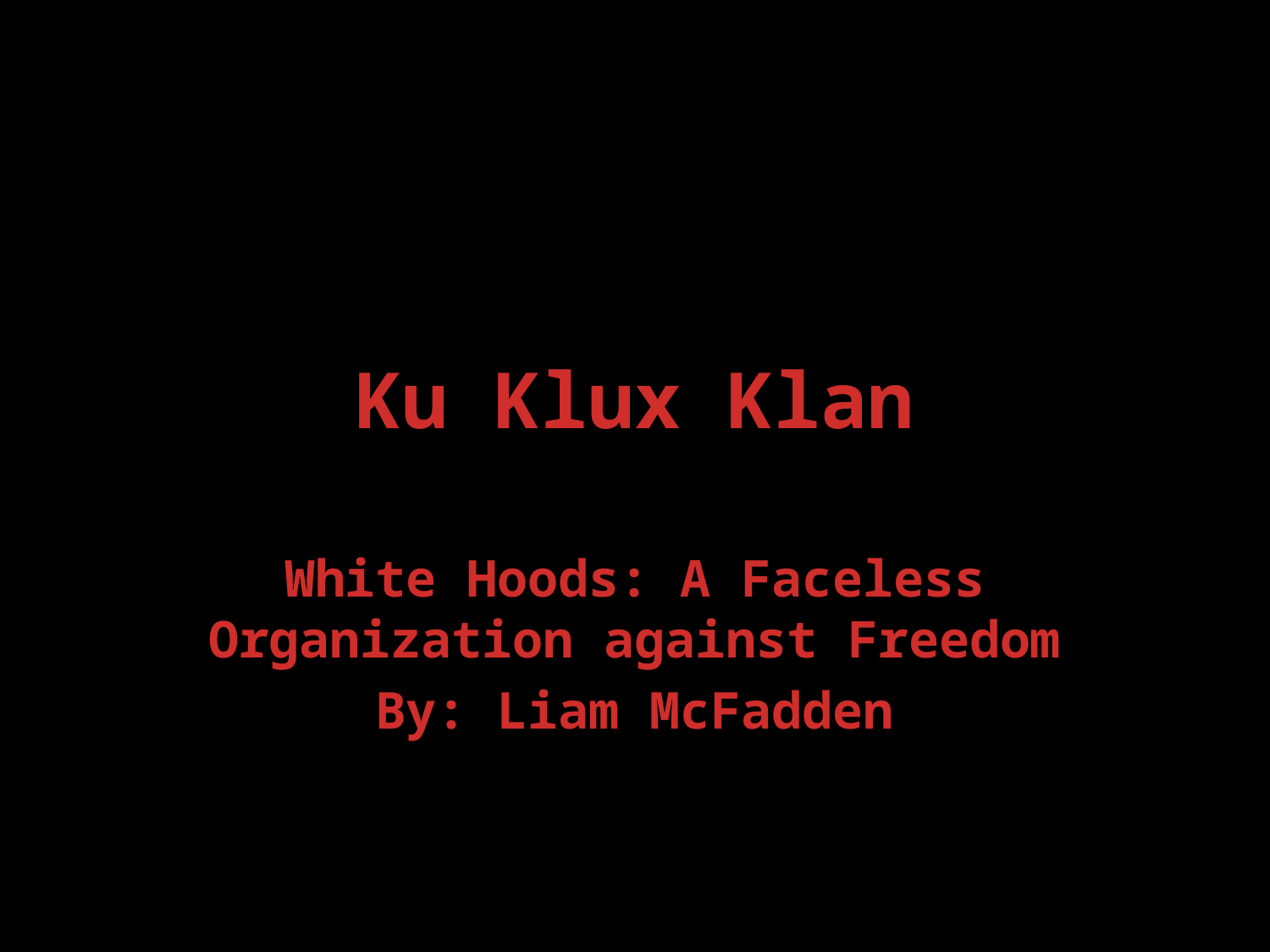

# Ku Klux Klan
White Hoods: A Faceless Organization against Freedom
By: Liam McFadden